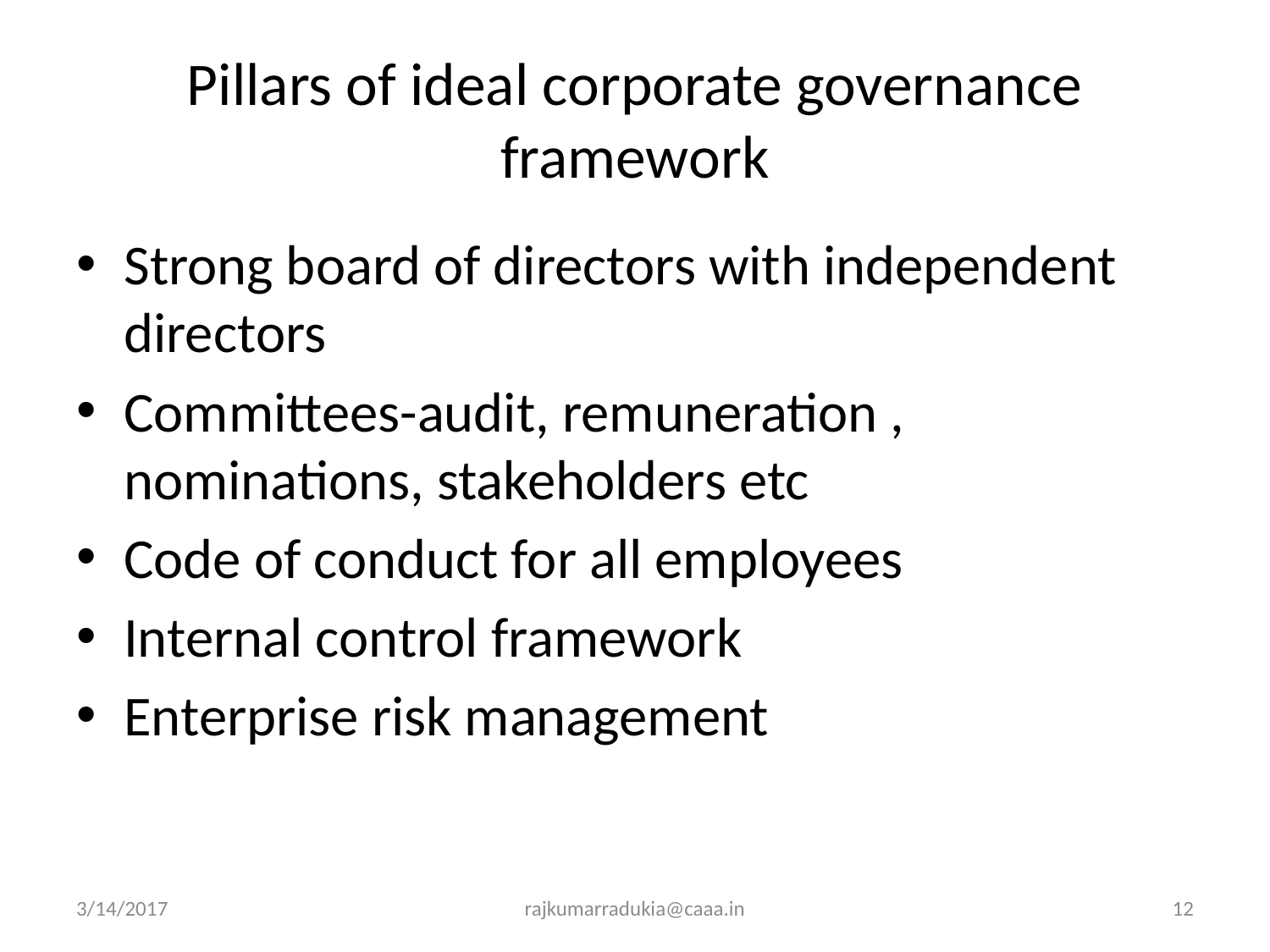

# Pillars of ideal corporate governance framework
Strong board of directors with independent directors
Committees-audit, remuneration , nominations, stakeholders etc
Code of conduct for all employees
Internal control framework
Enterprise risk management
3/14/2017
rajkumarradukia@caaa.in
12